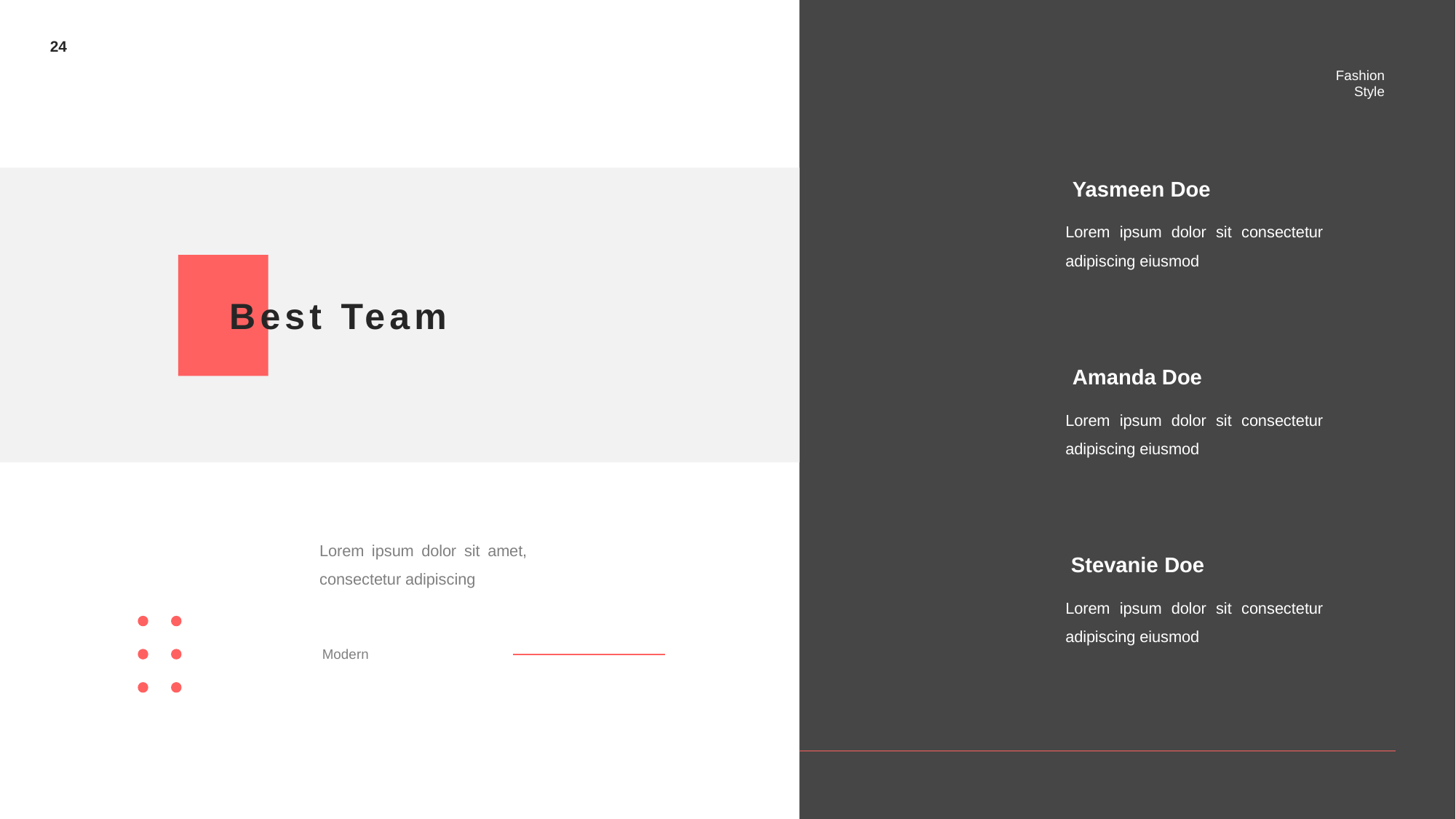

24
Fashion Style

Yasmeen Doe
Lorem ipsum dolor sit consectetur adipiscing eiusmod

Best Team

Amanda Doe
Lorem ipsum dolor sit consectetur adipiscing eiusmod

Lorem ipsum dolor sit amet, consectetur adipiscing
Stevanie Doe
Lorem ipsum dolor sit consectetur adipiscing eiusmod

Modern